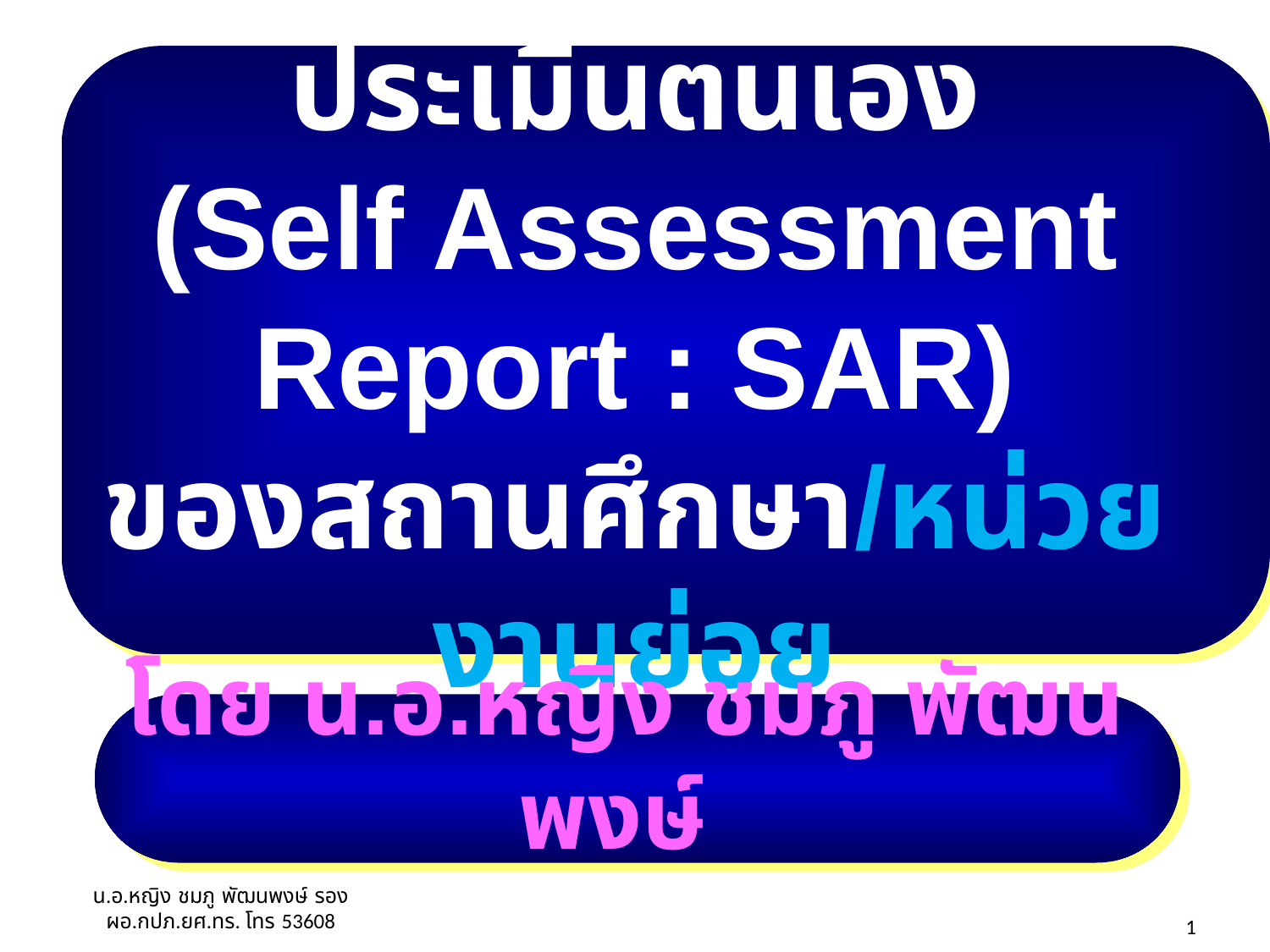

รูปแบบรายงานการประเมินตนเอง
(Self Assessment Report : SAR)
ของสถานศึกษา/หน่วยงานย่อย

โดย น.อ.หญิง ชมภู พัฒนพงษ์

น.อ.หญิง ชมภู พัฒนพงษ์ รอง ผอ.กปภ.ยศ.ทร. โทร 53608
26/03/55
1